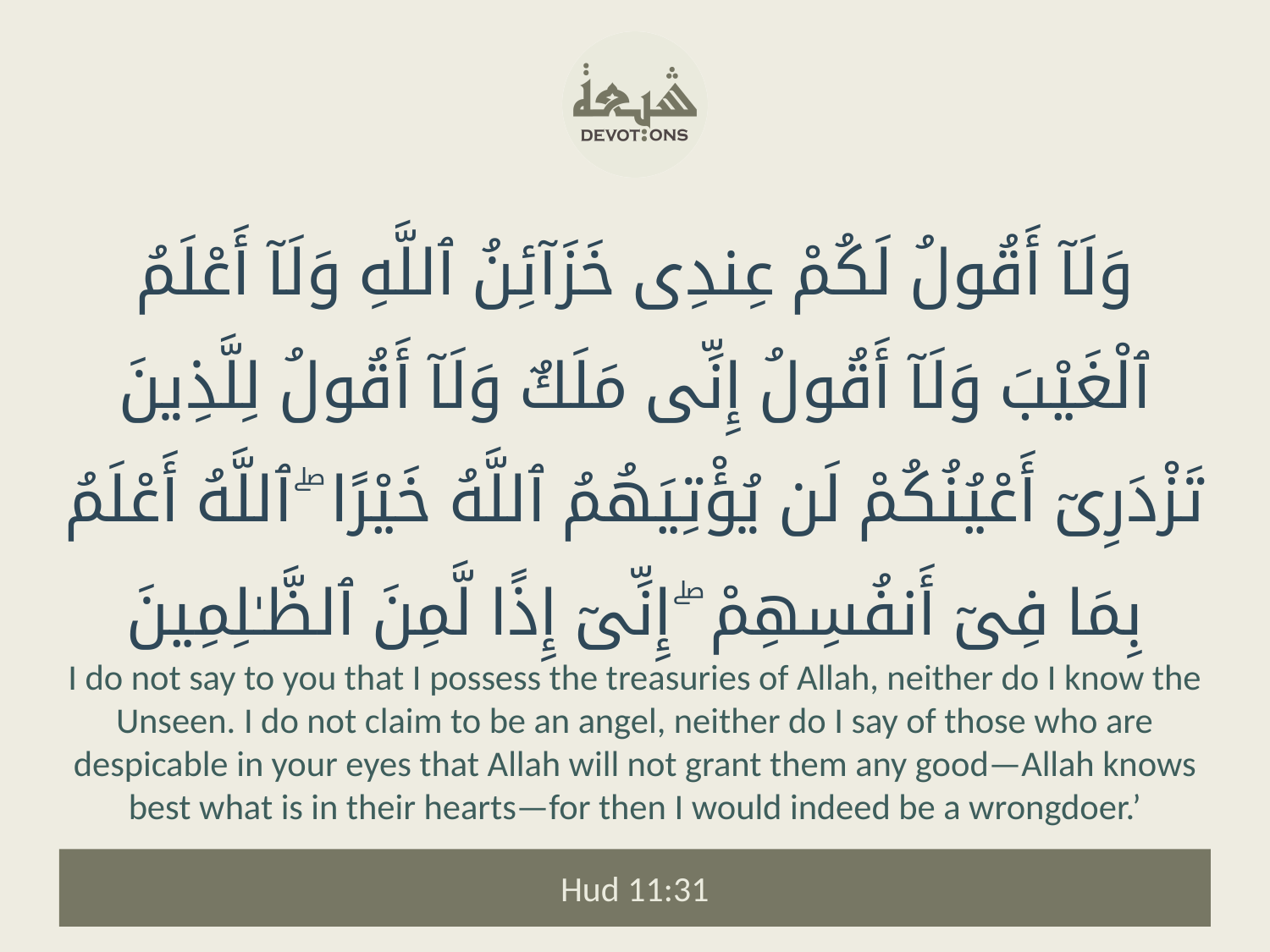

وَلَآ أَقُولُ لَكُمْ عِندِى خَزَآئِنُ ٱللَّهِ وَلَآ أَعْلَمُ ٱلْغَيْبَ وَلَآ أَقُولُ إِنِّى مَلَكٌ وَلَآ أَقُولُ لِلَّذِينَ تَزْدَرِىٓ أَعْيُنُكُمْ لَن يُؤْتِيَهُمُ ٱللَّهُ خَيْرًا ۖ ٱللَّهُ أَعْلَمُ بِمَا فِىٓ أَنفُسِهِمْ ۖ إِنِّىٓ إِذًا لَّمِنَ ٱلظَّـٰلِمِينَ
I do not say to you that I possess the treasuries of Allah, neither do I know the Unseen. I do not claim to be an angel, neither do I say of those who are despicable in your eyes that Allah will not grant them any good—Allah knows best what is in their hearts—for then I would indeed be a wrongdoer.’
Hud 11:31